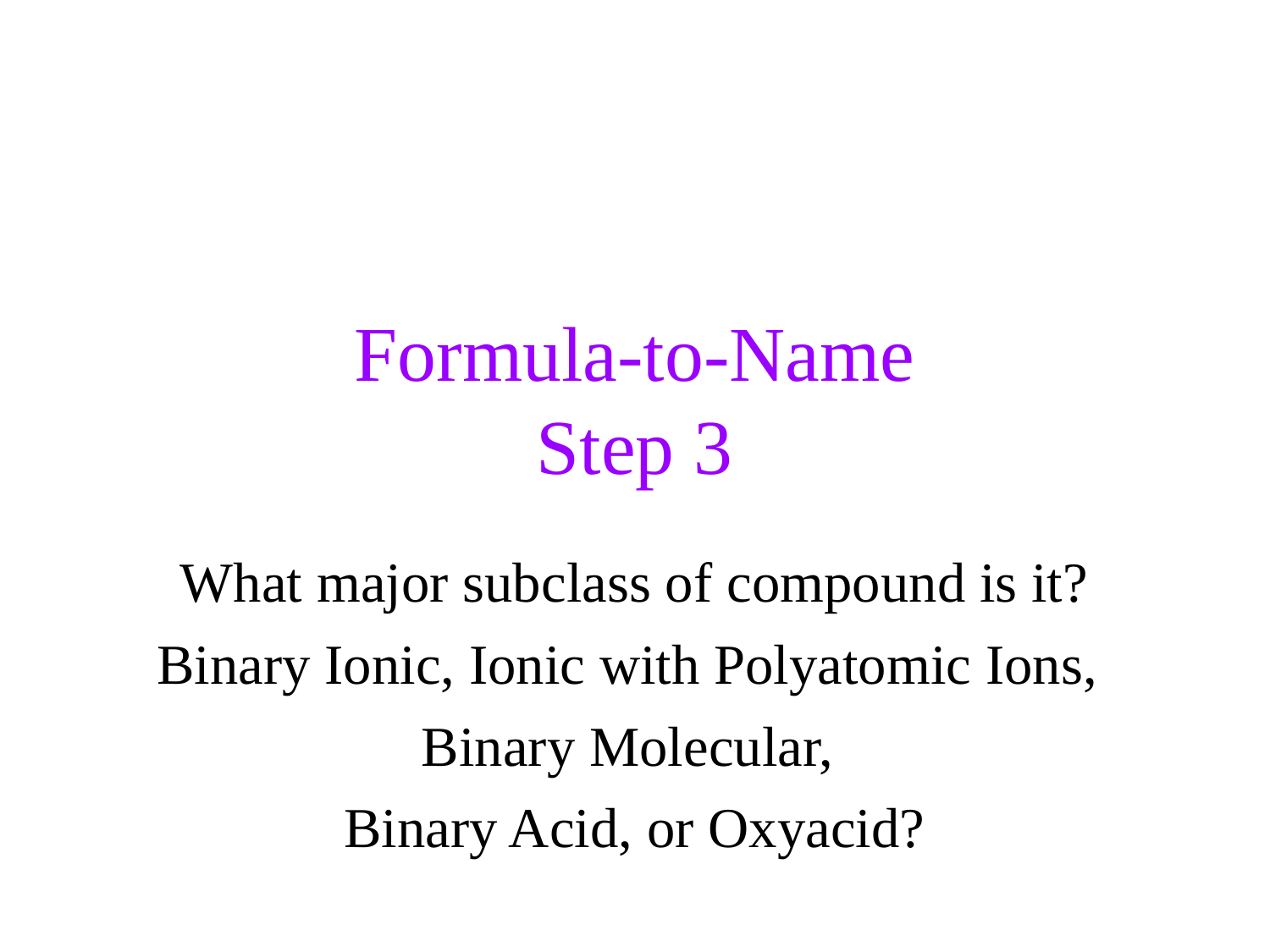

Formula-to-Name
Step 3
What major subclass of compound is it?
Binary Ionic, Ionic with Polyatomic Ions,
Binary Molecular,
Binary Acid, or Oxyacid?